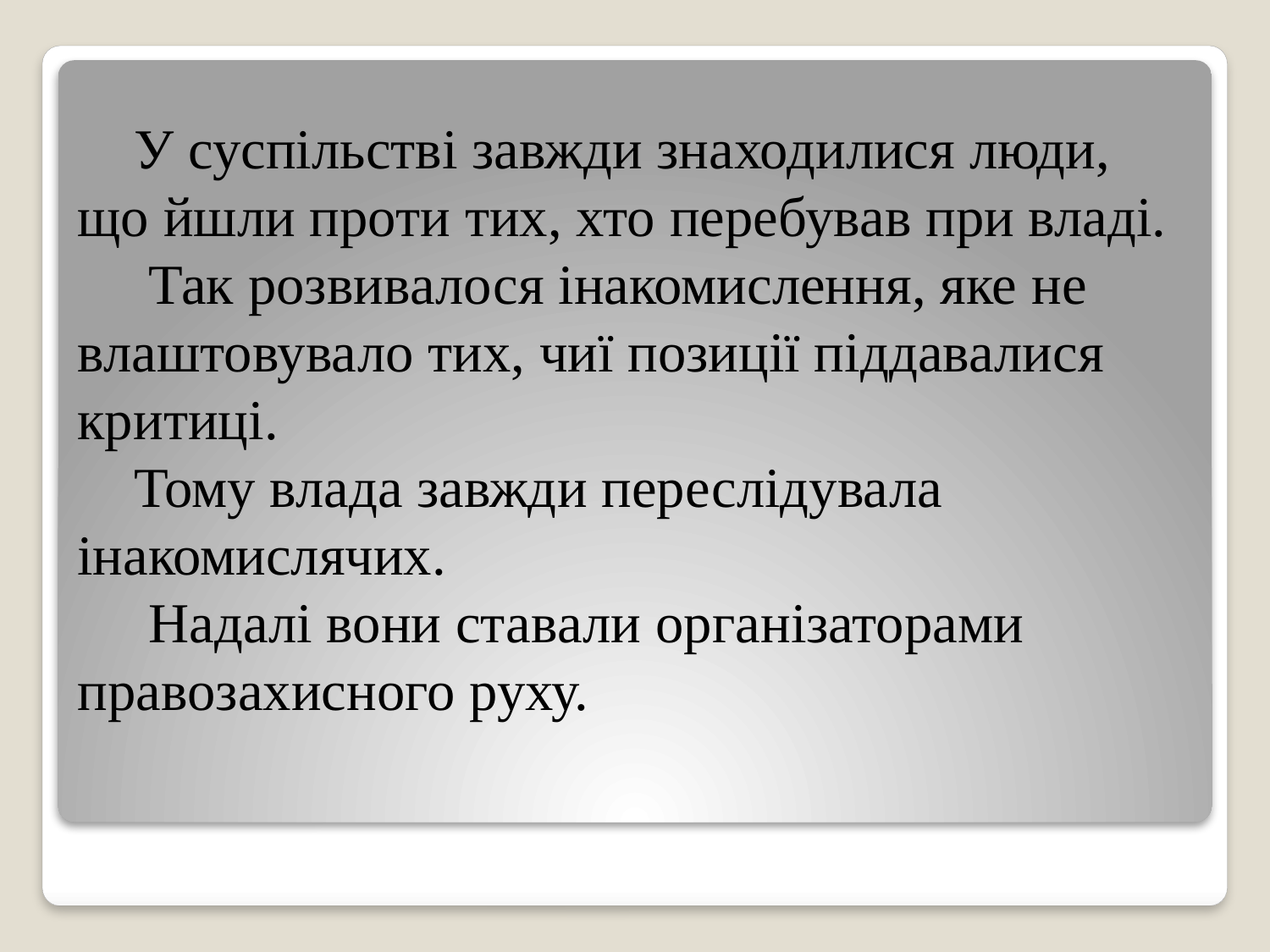

У суспільстві завжди знаходилися люди, що йшли проти тих, хто перебував при владі.
     Так розвивалося інакомислення, яке не влаштовувало тих, чиї позиції піддавалися критиці.
    Тому влада завжди переслідувала інакомислячих.
     Надалі вони ставали організаторами правозахисного руху.